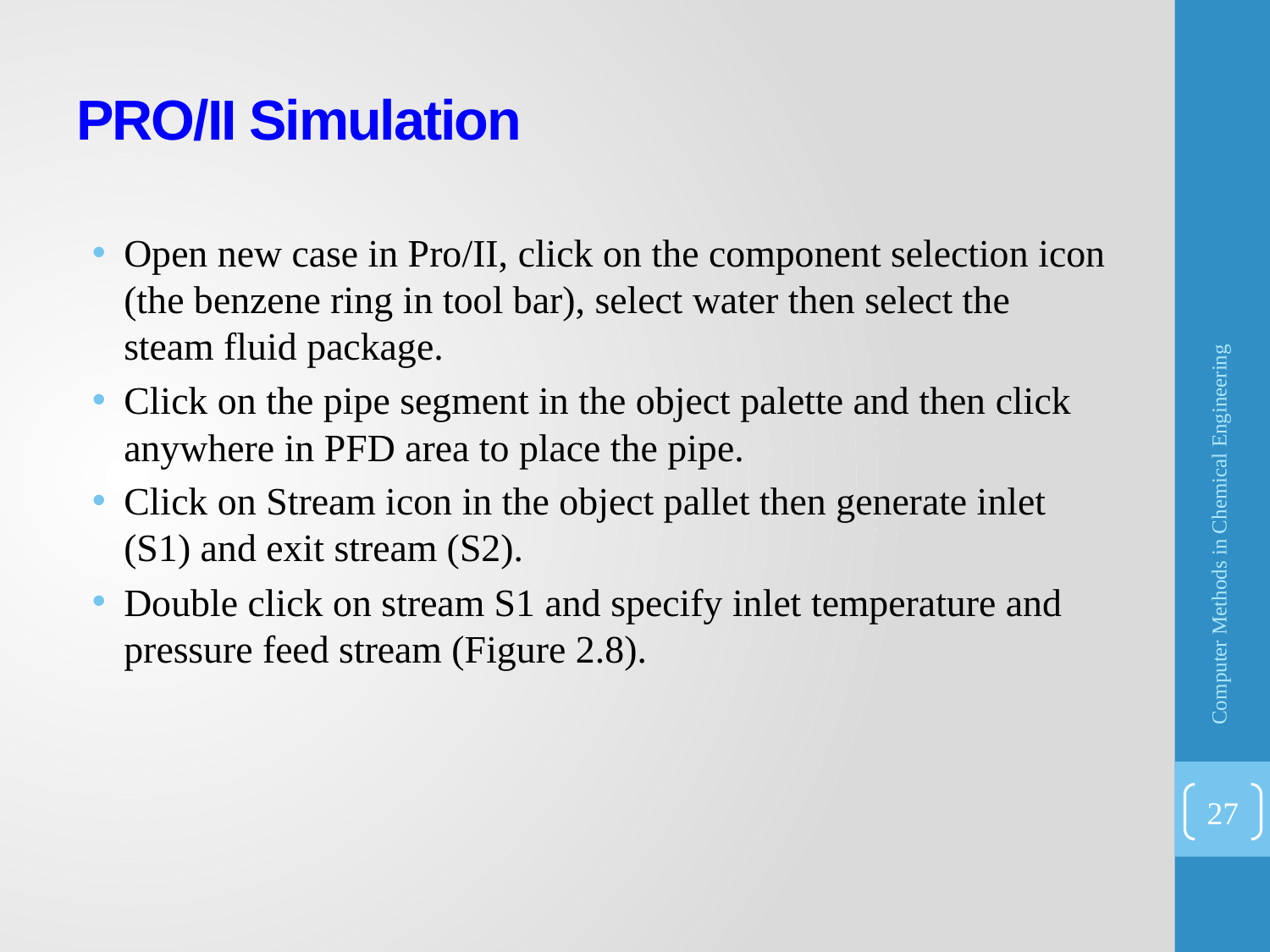

# PRO/II Simulation
Open new case in Pro/II, click on the component selection icon (the benzene ring in tool bar), select water then select the steam fluid package.
Click on the pipe segment in the object palette and then click anywhere in PFD area to place the pipe.
Click on Stream icon in the object pallet then generate inlet (S1) and exit stream (S2).
Double click on stream S1 and specify inlet temperature and pressure feed stream (Figure 2.8).

Computer Methods in Chemical Engineering
27